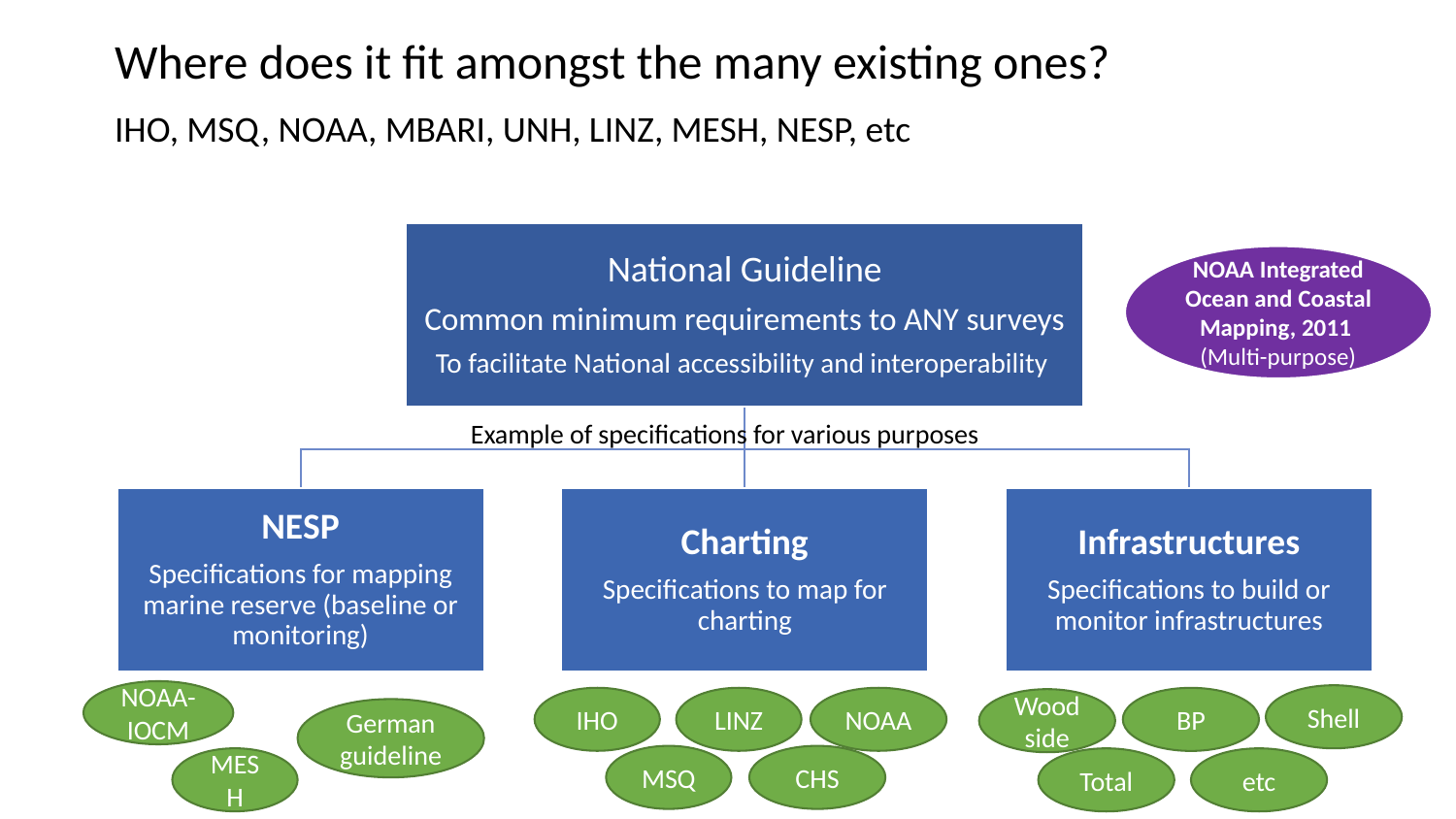

# Where does it fit amongst the many existing ones?
IHO, MSQ, NOAA, MBARI, UNH, LINZ, MESH, NESP, etc
National Guideline
Common minimum requirements to ANY surveys
To facilitate National accessibility and interoperability
NESP
Specifications for mapping marine reserve (baseline or monitoring)
Charting
Specifications to map for charting
Infrastructures
Specifications to build or monitor infrastructures
NOAA Integrated Ocean and Coastal Mapping, 2011
(Multi-purpose)
Example of specifications for various purposes
NOAA-IOCM
Shell
NOAA
LINZ
IHO
BP
Woodside
German guideline
CHS
MSQ
MESH
Total
etc